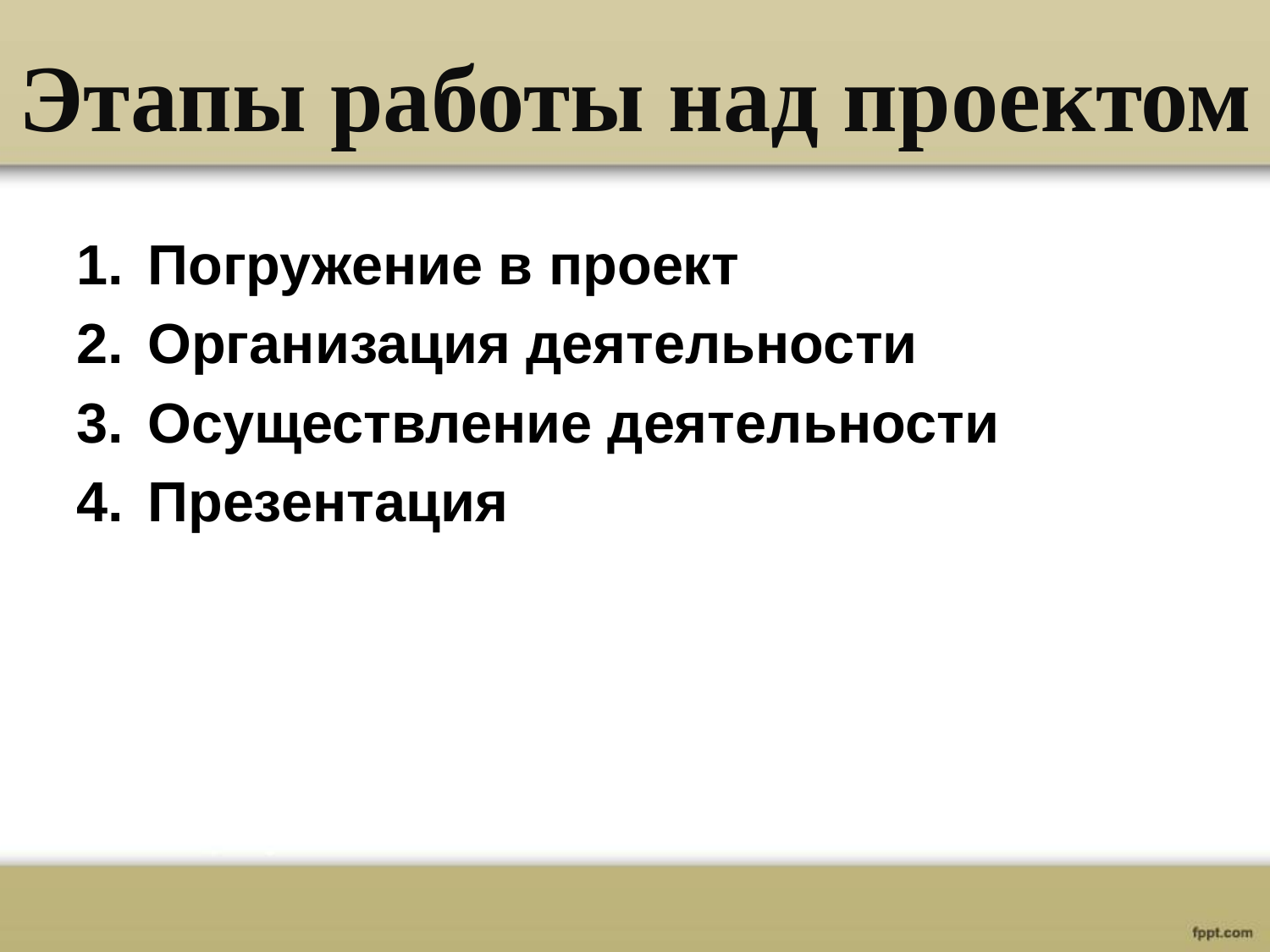

Этапы работы над проектом
Погружение в проект
Организация деятельности
Осуществление деятельности
Презентация